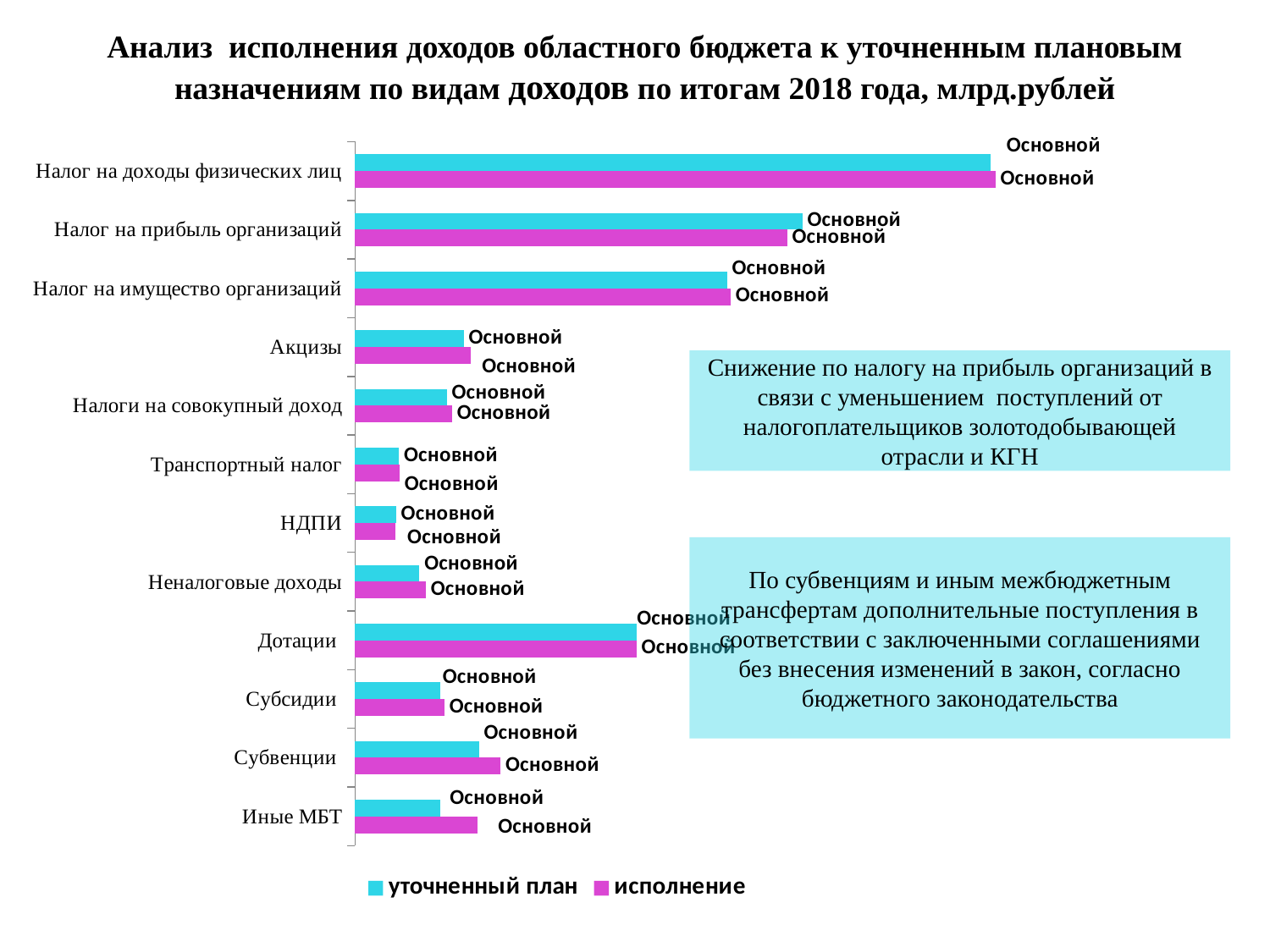

Анализ  исполнения доходов областного бюджета к уточненным плановым назначениям по видам доходов по итогам 2018 года, млрд.рублей

### Chart

| Category | исполнение | уточненный план |
|---|---|---|
|   Иные МБТ | 2.6643095133 | 1.855854699999999 |
|   Субвенции  | 3.1568036839399976 | 2.690181600000001 |
|   Субсидии  | 1.94137335347 | 1.8452229999999998 |
|   Дотации  | 6.105111899999992 | 6.105111899999992 |
| Неналоговые доходы | 1.5396111901599987 | 1.39821039076 |
| НДПИ | 0.88368456647 | 0.890727 |
|   Транспортный налог | 0.96632712057 | 0.954767 |
| Налоги на совокупный доход | 2.1039246323400023 | 1.9910788 |
| Акцизы | 2.50202881294 | 2.358042899999997 |
|   Налог на имущество организаций | 8.147147644279999 | 8.068641000000001 |
|   Налог на прибыль организаций | 9.37415148631 | 9.701992099999998 |
|   Налог на доходы физических лиц | 13.893963354710001 | 13.781600999999998 |
Снижение по налогу на прибыль организаций в связи с уменьшением  поступлений от налогоплательщиков золотодобывающей отрасли и КГН
По субвенциям и иным межбюджетным трансфертам дополнительные поступления в соответствии с заключенными соглашениями без внесения изменений в закон, согласно бюджетного законодательства